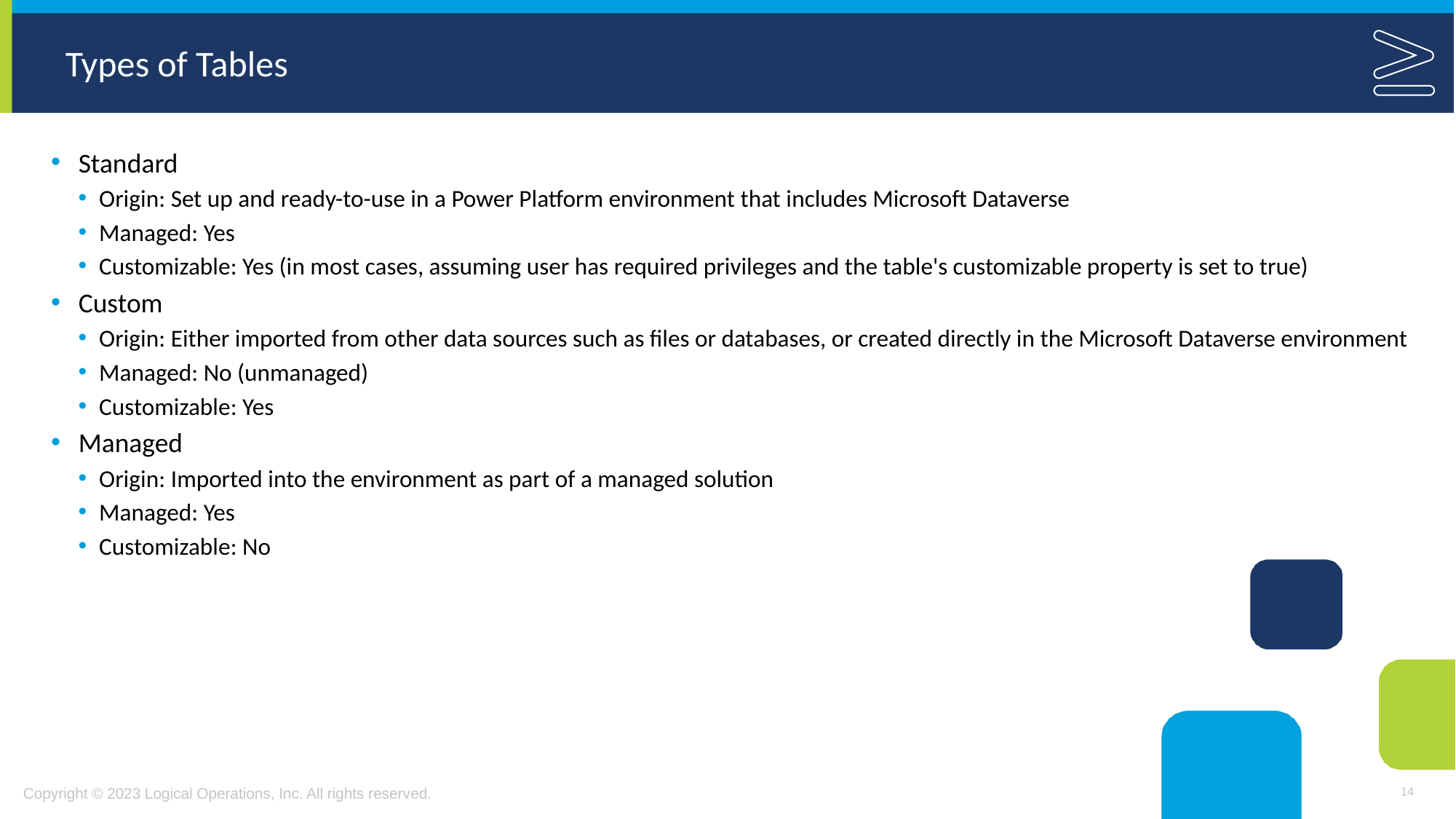

# Types of Tables
Standard
Origin: Set up and ready-to-use in a Power Platform environment that includes Microsoft Dataverse
Managed: Yes
Customizable: Yes (in most cases, assuming user has required privileges and the table's customizable property is set to true)
Custom
Origin: Either imported from other data sources such as files or databases, or created directly in the Microsoft Dataverse environment
Managed: No (unmanaged)
Customizable: Yes
Managed
Origin: Imported into the environment as part of a managed solution
Managed: Yes
Customizable: No
14